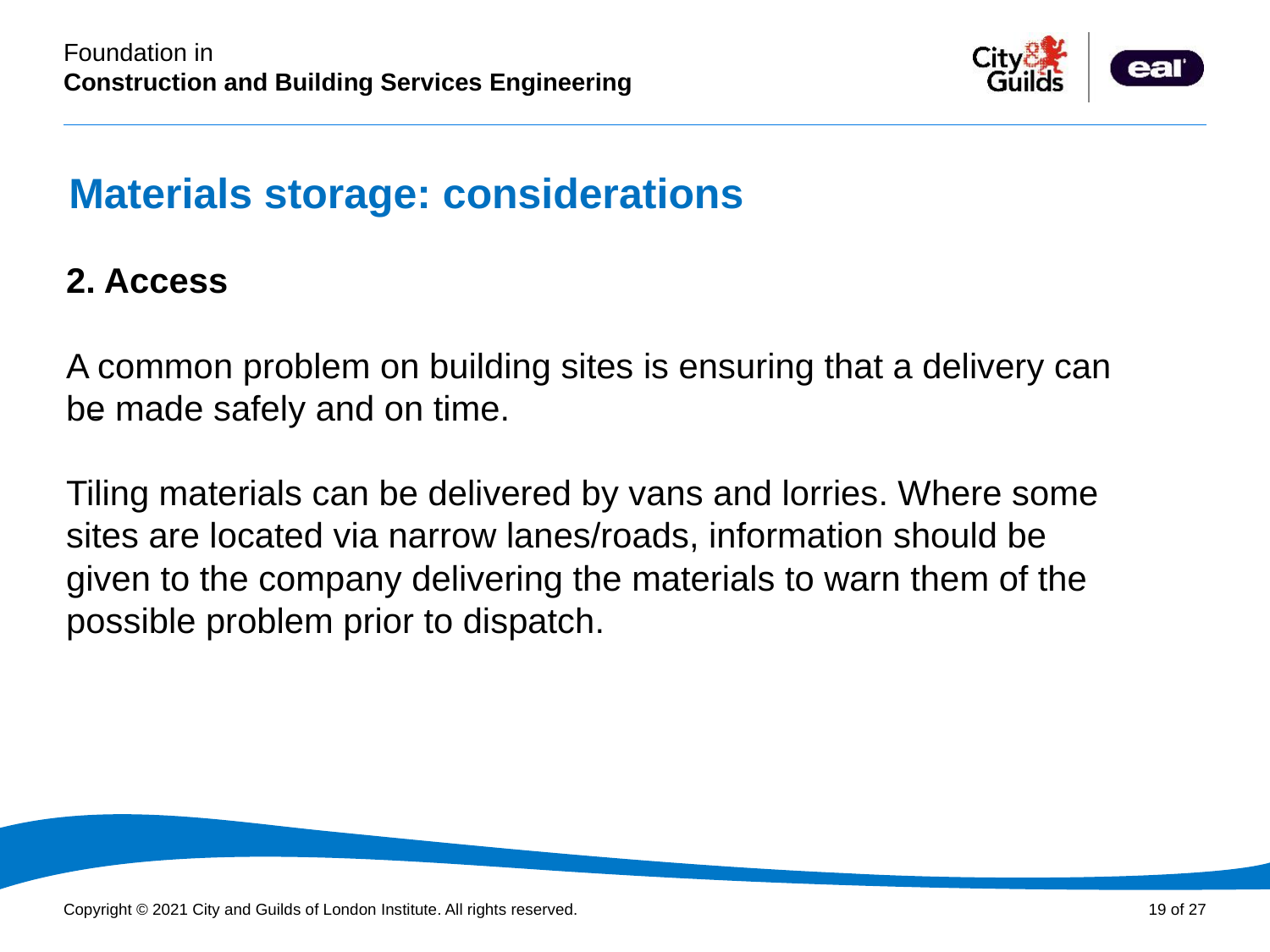

# Materials storage: considerations

PowerPoint presentation

2. Access

A common problem on building sites is ensuring that a delivery can be made safely and on time.

Tiling materials can be delivered by vans and lorries. Where some sites are located via narrow lanes/roads, information should be given to the company delivering the materials to warn them of the possible problem prior to dispatch.